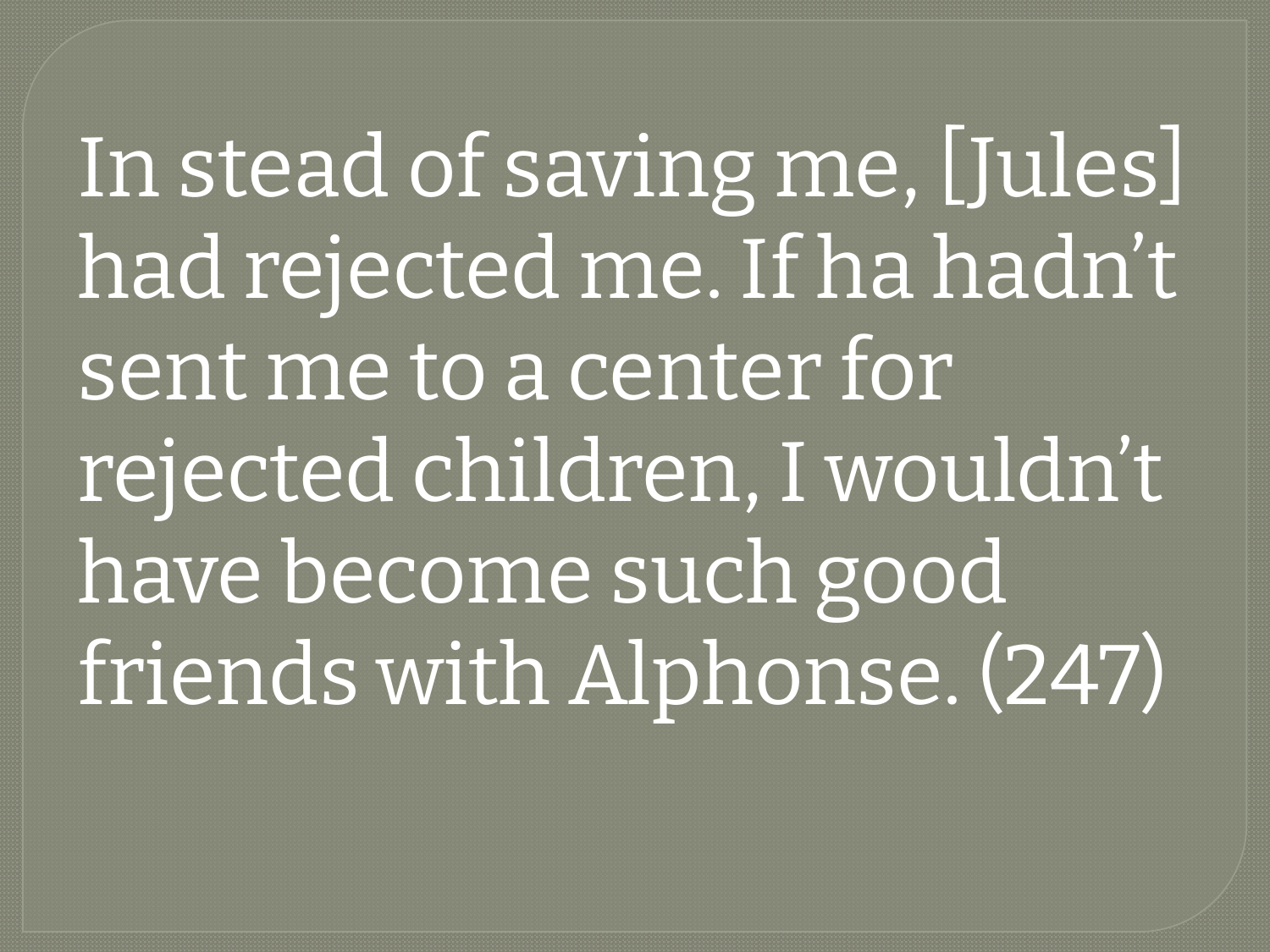

In stead of saving me, [Jules] had rejected me. If ha hadn’t sent me to a center for rejected children, I wouldn’t have become such good friends with Alphonse. (247)